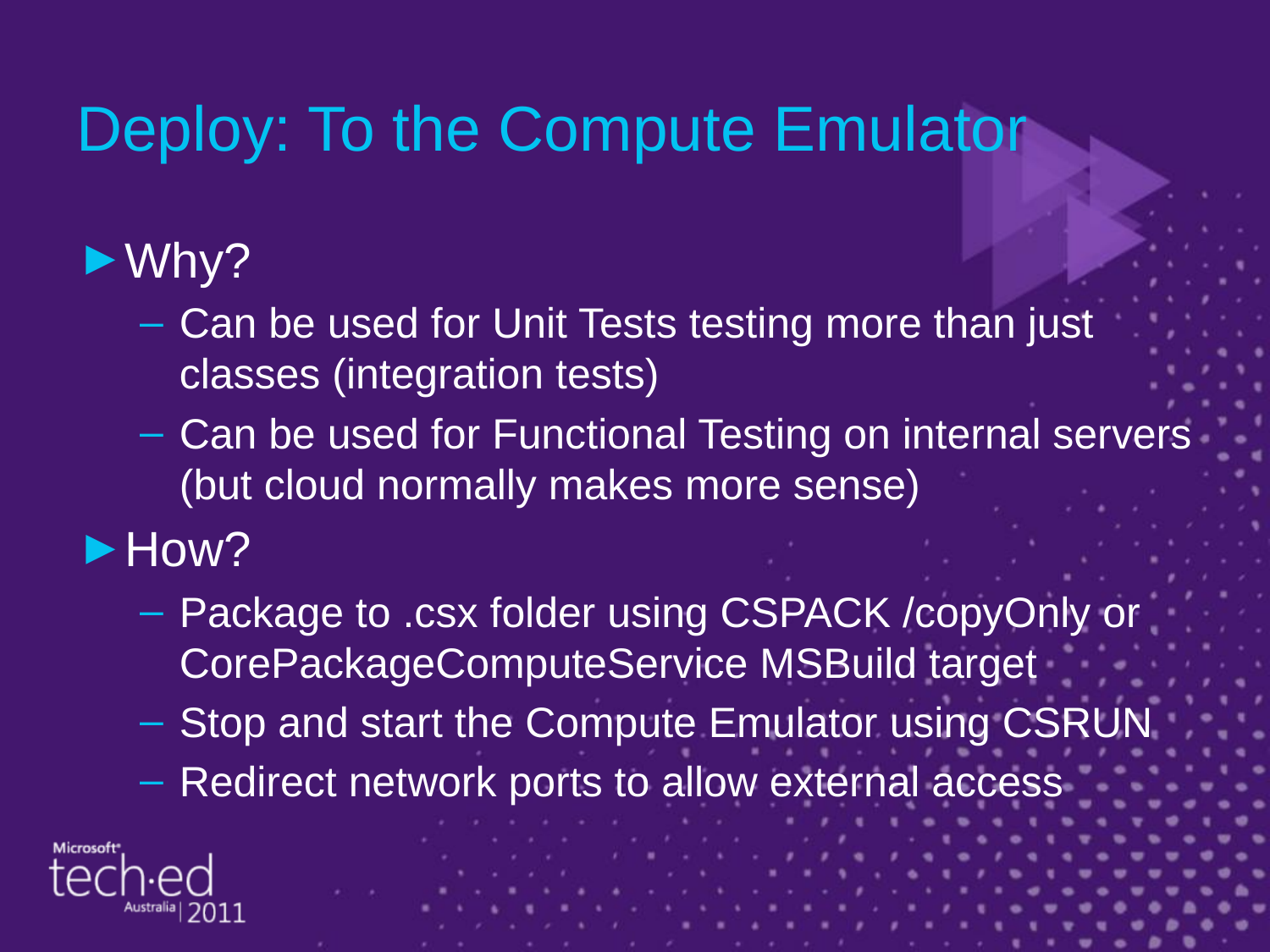

# Deploy: To the Compute Emulator
Why?
Can be used for Unit Tests testing more than just classes (integration tests)
Can be used for Functional Testing on internal servers (but cloud normally makes more sense)
How?
Package to .csx folder using CSPACK /copyOnly or CorePackageComputeService MSBuild target
Stop and start the Compute Emulator using CSRUN
Redirect network ports to allow external access